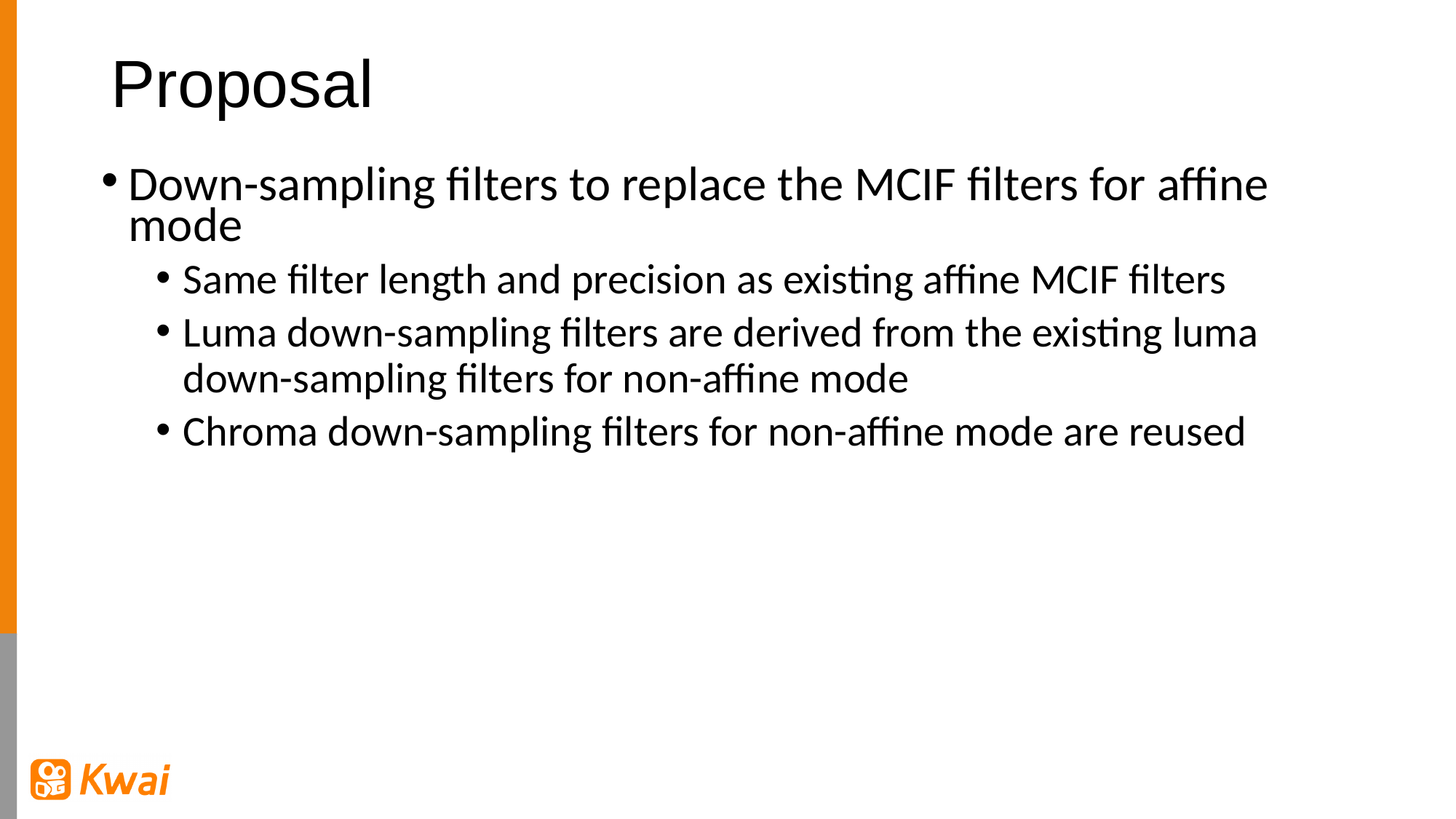

# Proposal
Down-sampling filters to replace the MCIF filters for affine mode
Same filter length and precision as existing affine MCIF filters
Luma down-sampling filters are derived from the existing luma down-sampling filters for non-affine mode
Chroma down-sampling filters for non-affine mode are reused